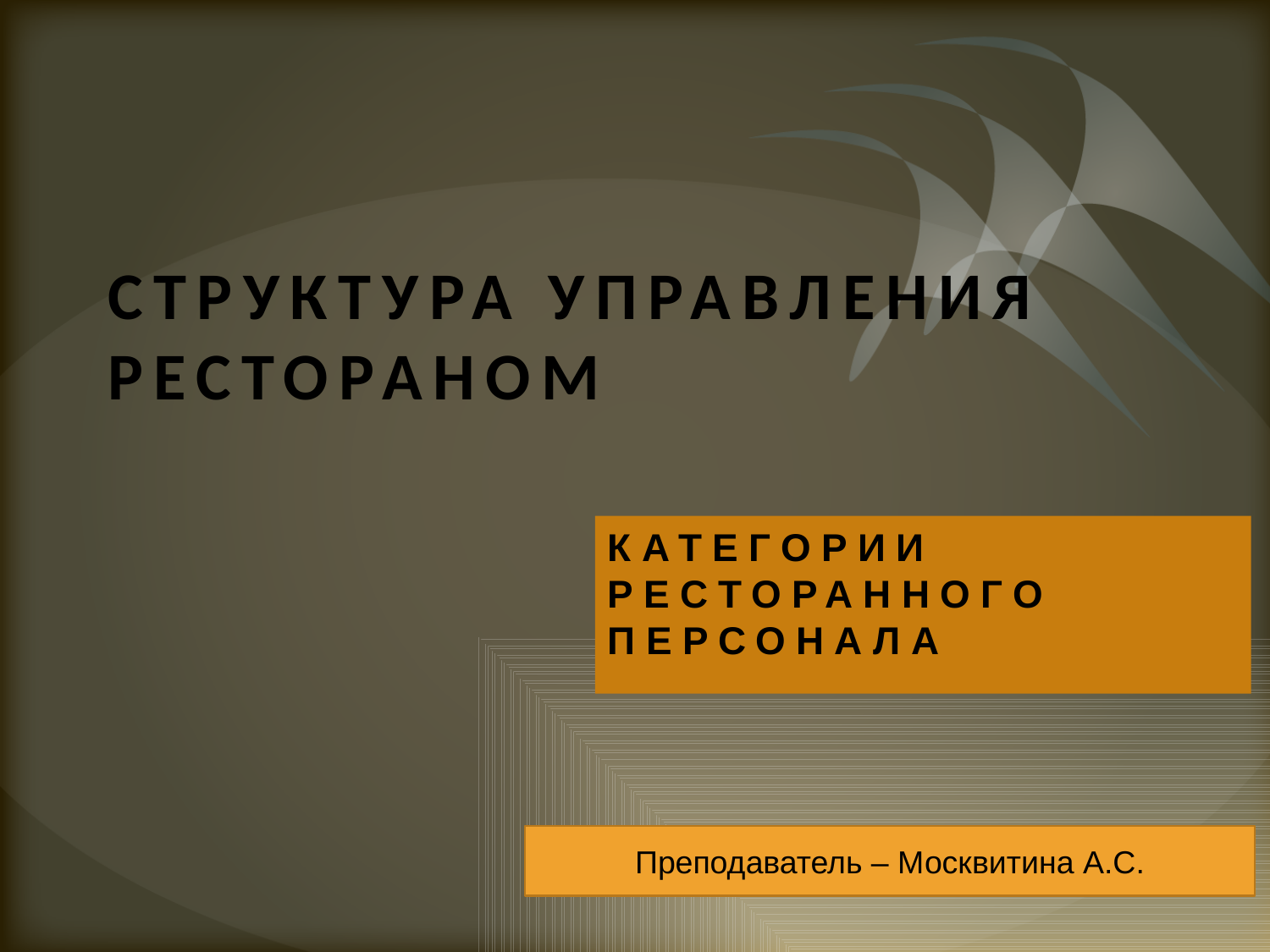

# СТРУКТУРА УПРАВЛЕНИЯ РЕСТОРАНОМ
КАТЕГОРИИ РЕСТОРАННОГО ПЕРСОНАЛА
Преподаватель – Москвитина А.С.